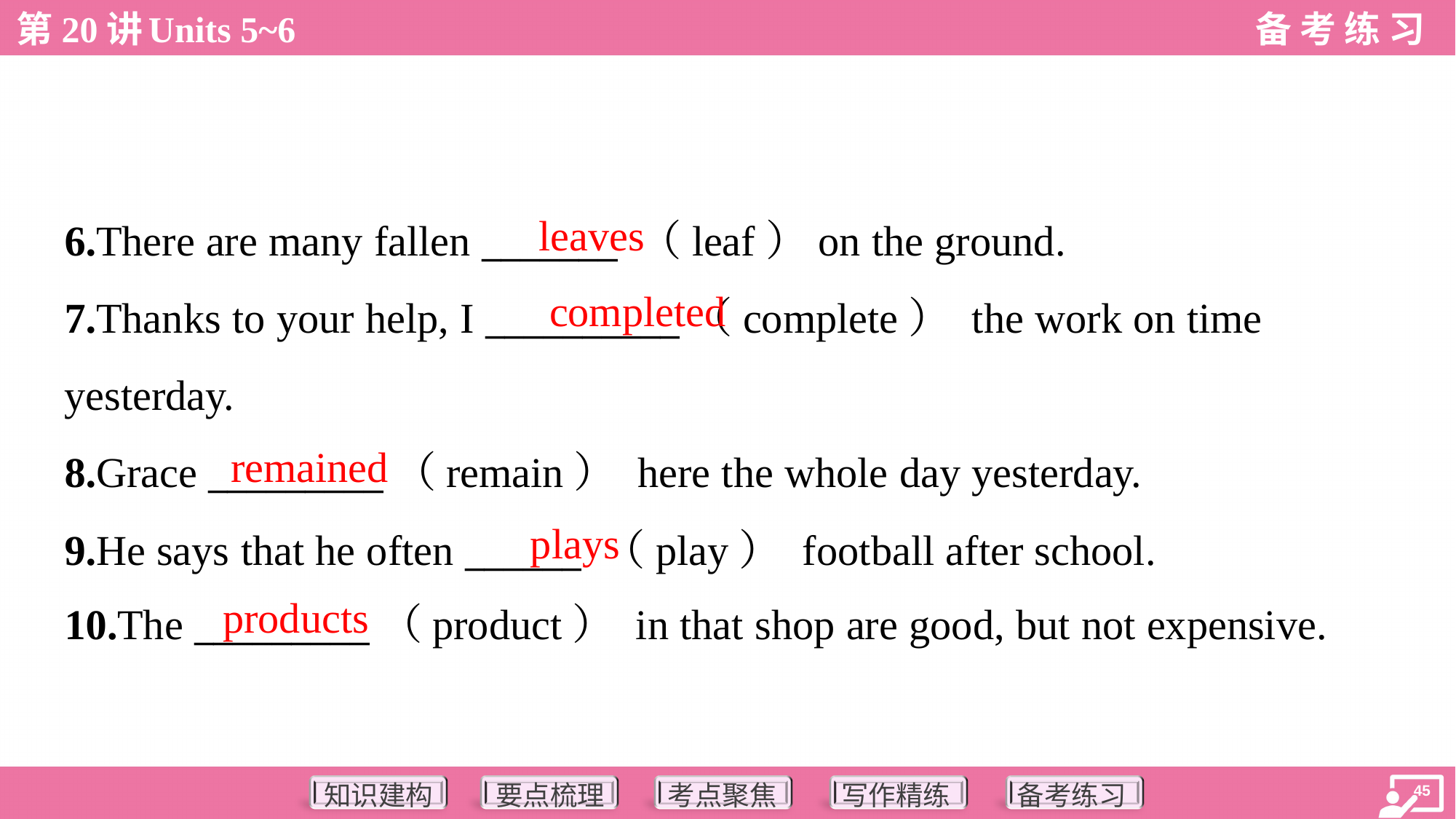

leaves
6.There are many fallen _______ （leaf）on the ground.
7.Thanks to your help, I __________（complete） the work on time
yesterday.
8.Grace _________（remain） here the whole day yesterday.
9.He says that he often ______ （play） football after school.
10.The _________（product） in that shop are good, but not expensive.
completed
remained
plays
products